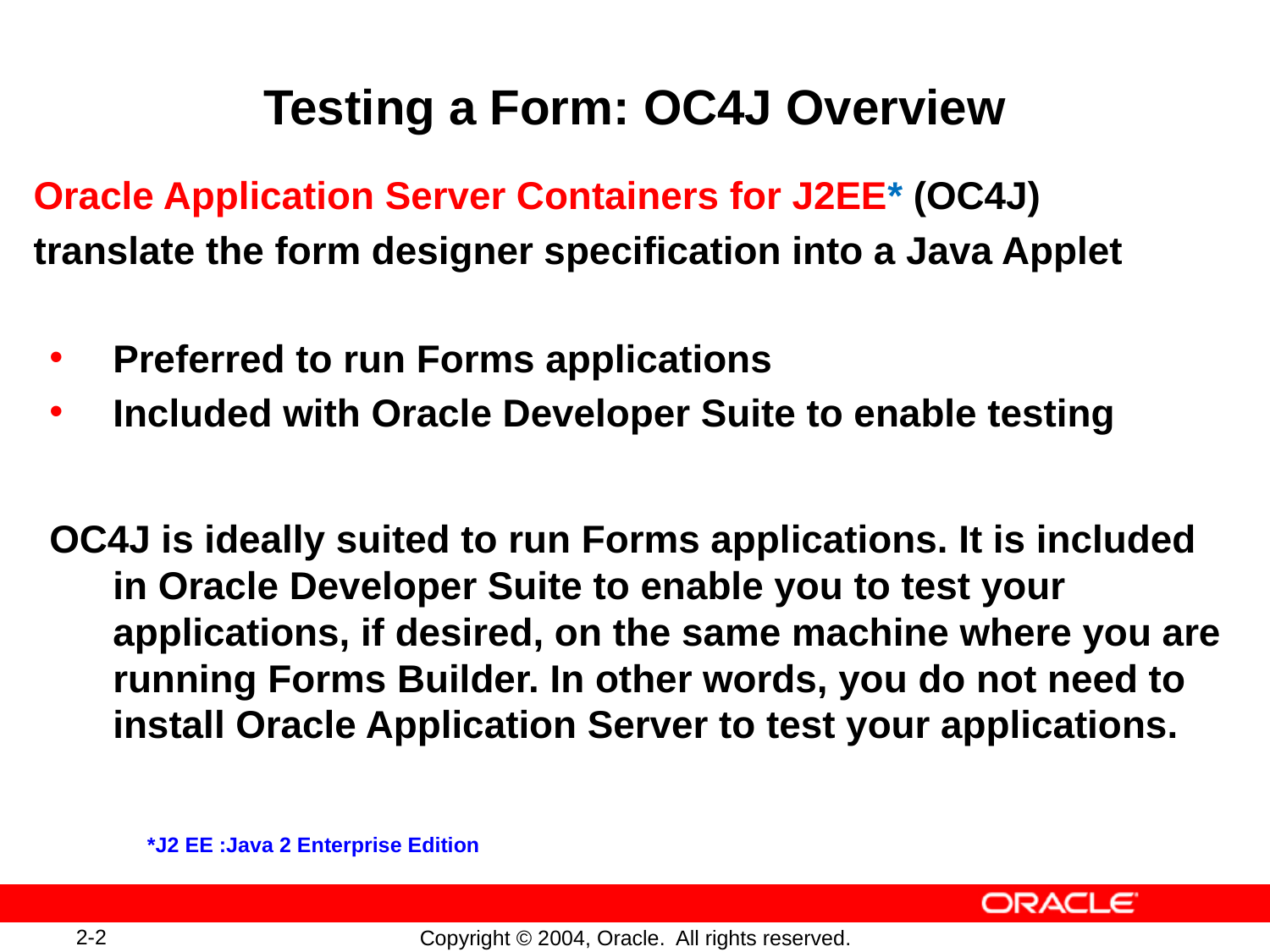

# Testing a Form: OC4J Overview
Oracle Application Server Containers for J2EE* (OC4J)
translate the form designer specification into a Java Applet

Preferred to run Forms applications
Included with Oracle Developer Suite to enable testing

OC4J is ideally suited to run Forms applications. It is included in Oracle Developer Suite to enable you to test your applications, if desired, on the same machine where you are running Forms Builder. In other words, you do not need to install Oracle Application Server to test your applications.

*J2 EE :Java 2 Enterprise Edition